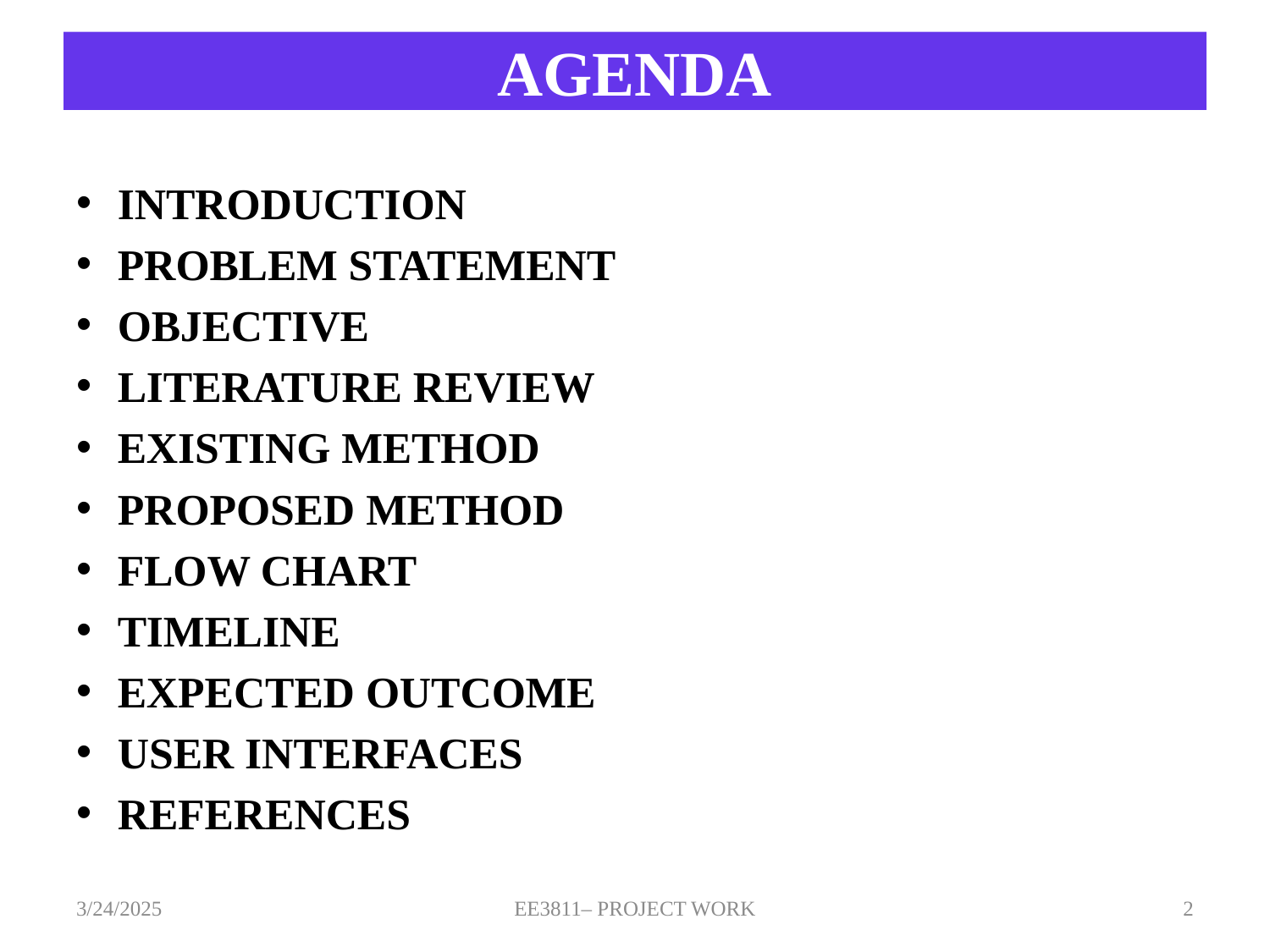

# AGENDA
INTRODUCTION
PROBLEM STATEMENT
OBJECTIVE
LITERATURE REVIEW
EXISTING METHOD
PROPOSED METHOD
FLOW CHART
TIMELINE
EXPECTED OUTCOME
USER INTERFACES
REFERENCES

3/24/2025
EE3811– PROJECT WORK
2